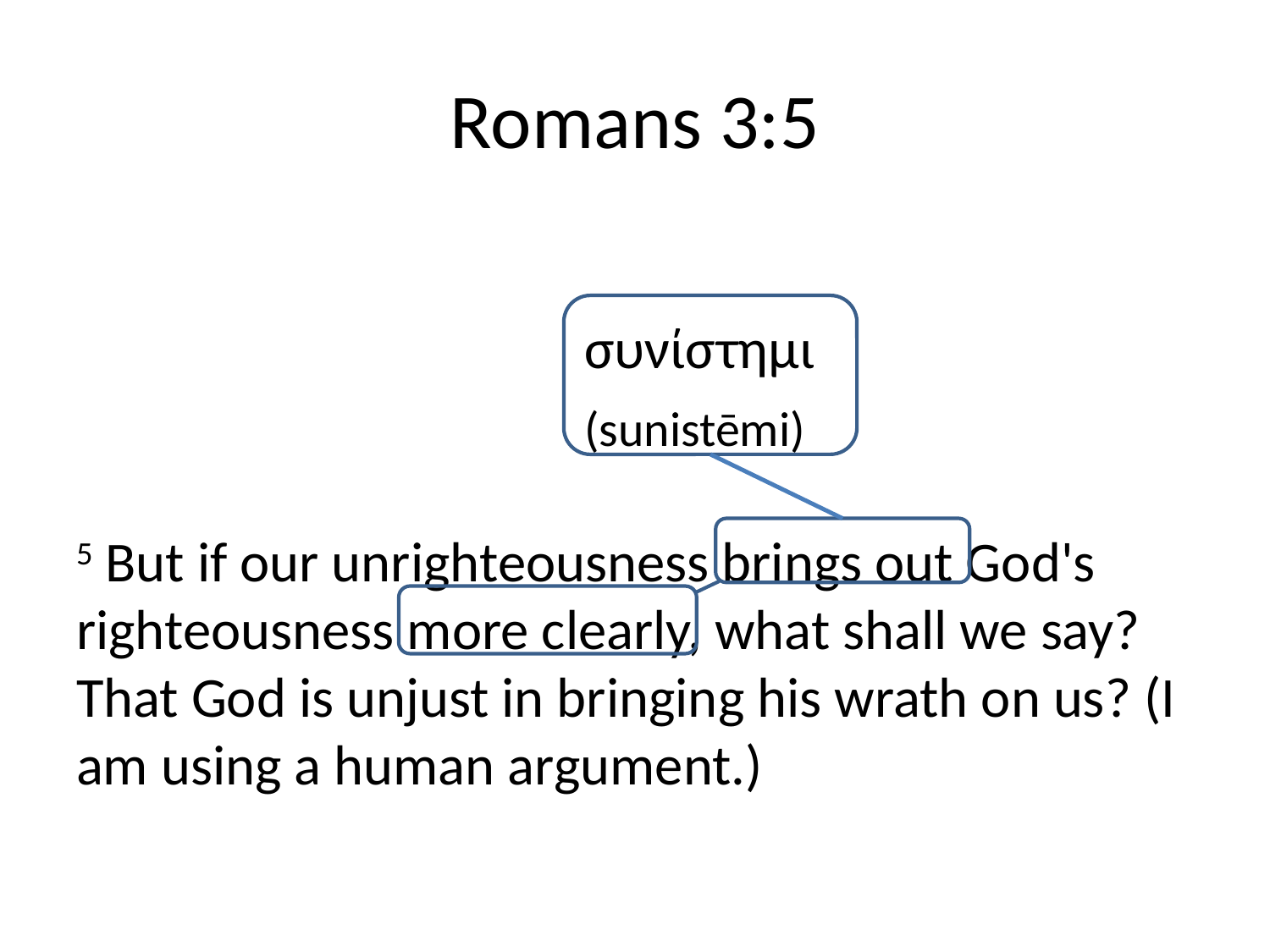

# Romans 3:5

				συνίστημι
				(sunistēmi)

5 But if our unrighteousness brings out God's righteousness more clearly, what shall we say? That God is unjust in bringing his wrath on us? (I am using a human argument.)